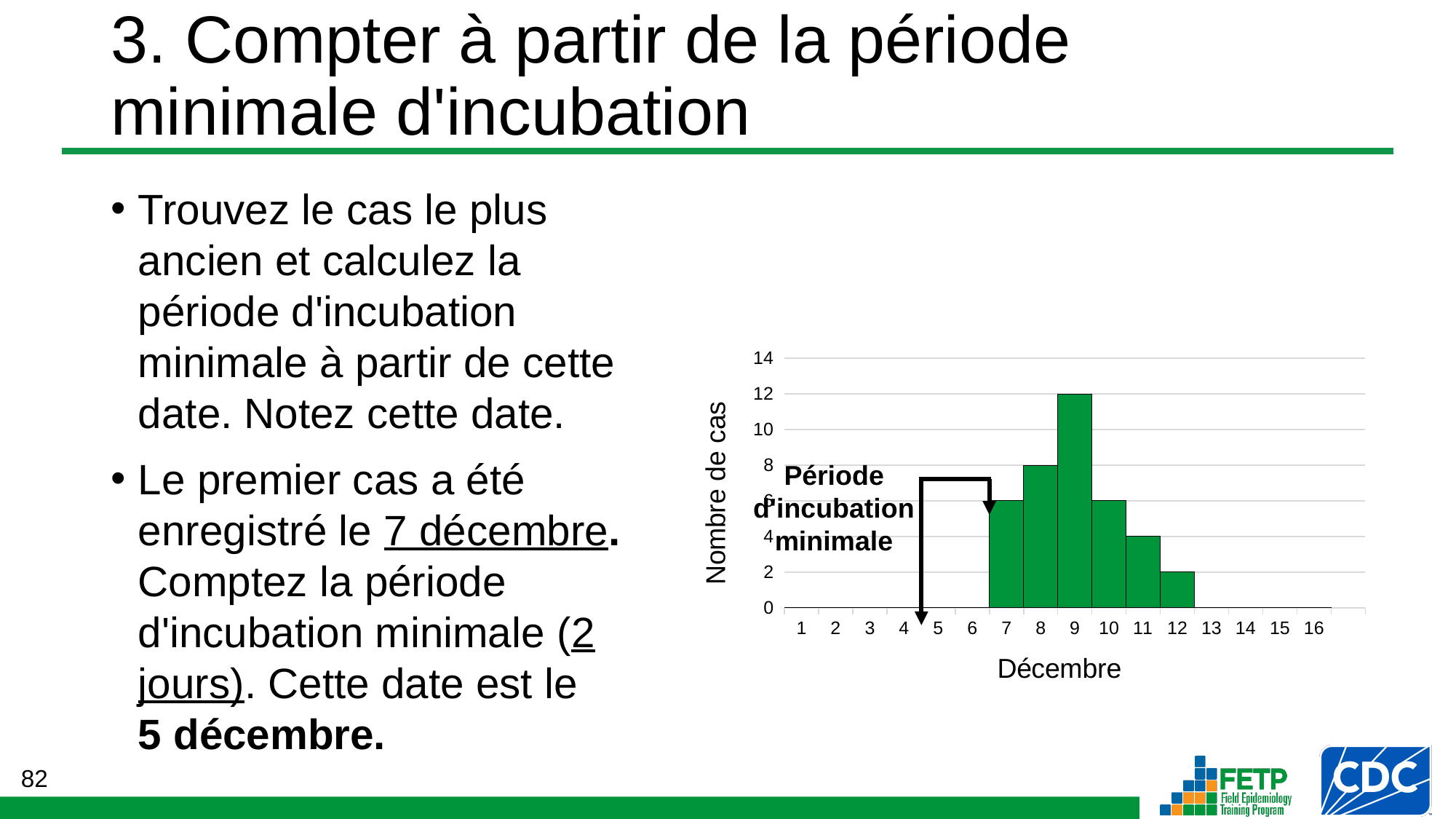

# 3. Compter à partir de la période minimale d'incubation
Trouvez le cas le plus ancien et calculez la période d'incubation minimale à partir de cette date. Notez cette date.
Le premier cas a été enregistré le 7 décembre. Comptez la période d'incubation minimale (2 jours). Cette date est le
5 décembre.

### Chart

| Category | Nombre de cas |
|---|---|
| 1 | 0.0 |
| 2 | 0.0 |
| 3 | 0.0 |
| 4 | 0.0 |
| 5 | 0.0 |
| 6 | 0.0 |
| 7 | 6.0 |
| 8 | 8.0 |
| 9 | 12.0 |
| 10 | 6.0 |
| 11 | 4.0 |
| 12 | 2.0 |
| 13 | 0.0 |
| 14 | 0.0 |
| 15 | 0.0 |
| 16 | 0.0 |
|  | None |
Période d'incubation minimale